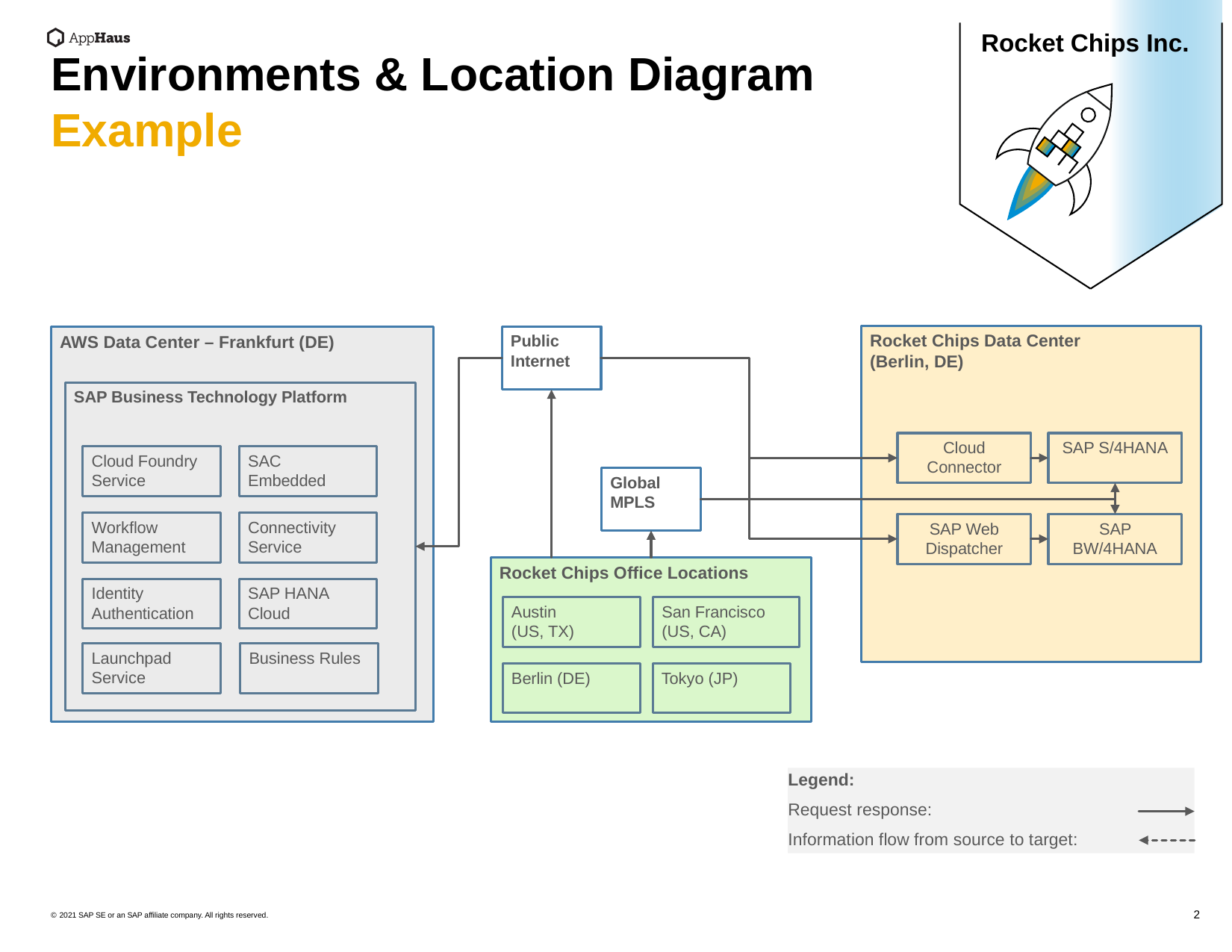

Rocket Chips Inc.

Environments & Location Diagram
Example
Rocket Chips Data Center
(Berlin, DE)

Public Internet

AWS Data Center – Frankfurt (DE)

SAP Business Technology Platform
Cloud Connector
SAP S/4HANA
Cloud Foundry Service
SAC
Embedded
Global
MPLS

Workflow
Management
Connectivity
Service
SAP Web
Dispatcher
SAP BW/4HANA
Rocket Chips Office Locations

Identity Authentication
SAP HANA Cloud
Austin
(US, TX)
San Francisco (US, CA)
Launchpad Service
Business Rules
Berlin (DE)
Tokyo (JP)
Legend:
Request response:
Information flow from source to target: